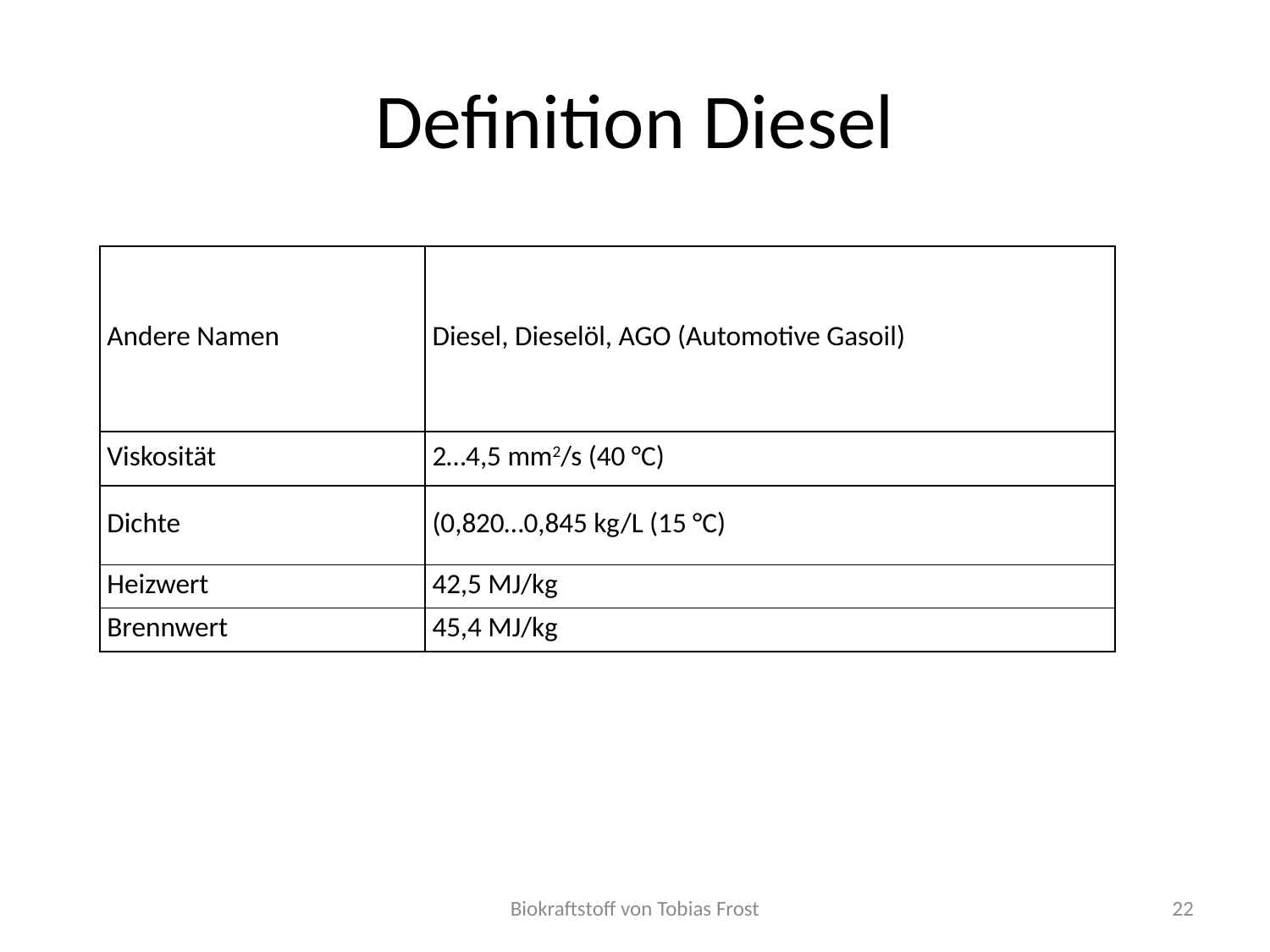

# Definition Diesel
| Andere Namen | Diesel, Dieselöl, AGO (Automotive Gasoil) |
| --- | --- |
| Viskosität | 2…4,5 mm2/s (40 °C) |
| Dichte | (0,820…0,845 kg/L (15 °C) |
| Heizwert | 42,5 MJ/kg |
| Brennwert | 45,4 MJ/kg |
Biokraftstoff von Tobias Frost
22